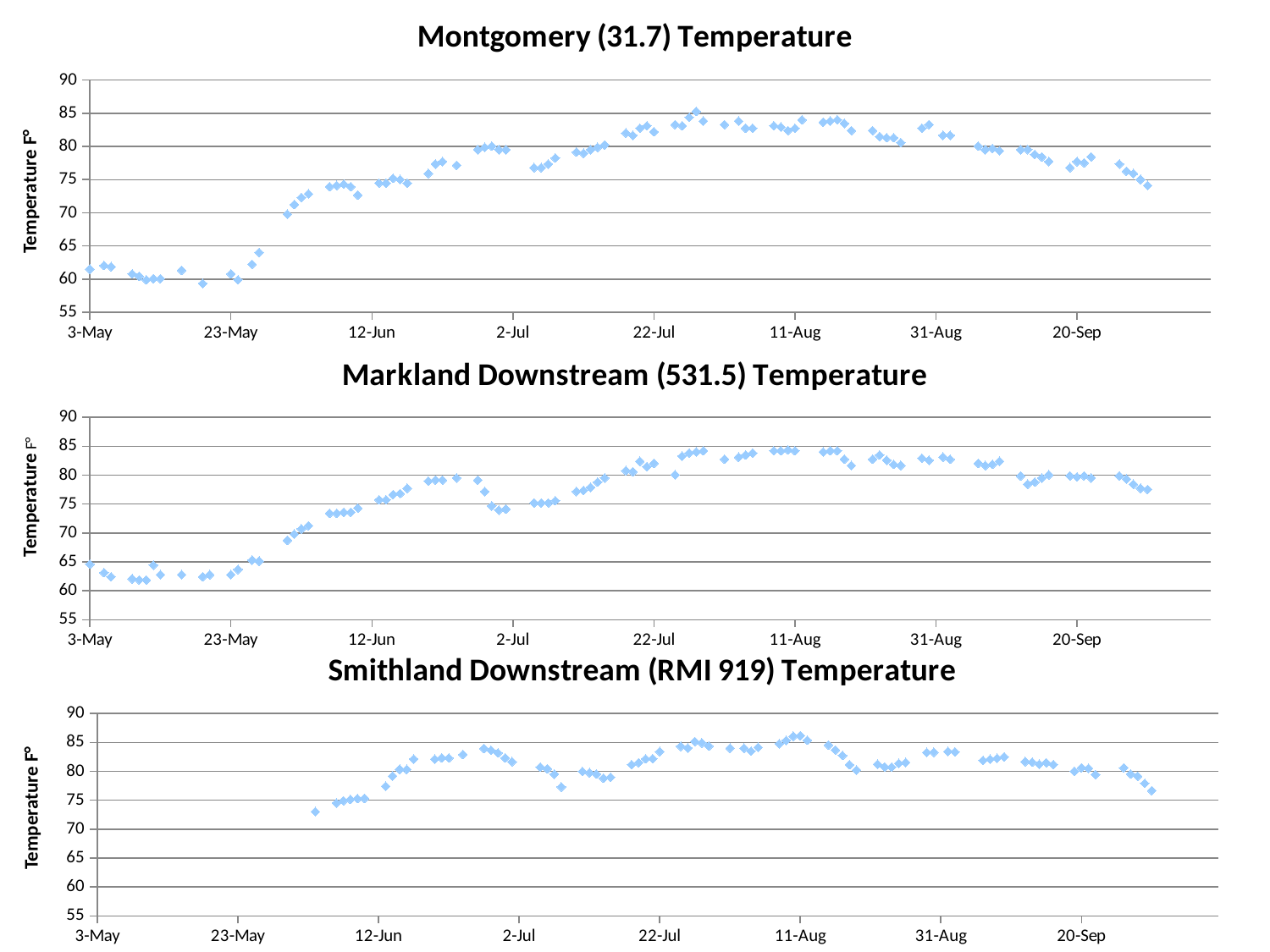

### Chart: Montgomery (31.7) Temperature

| Category | Montgomery (31.7) Dissolved Oxygen |
|---|---|
Temperature F°

### Chart: Markland Downstream (531.5) Temperature

| Category | Markland (531.5) Dissolved Oxygen |
|---|---|
Temperature F°

### Chart: Smithland Downstream (RMI 919) Temperature

| Category | Smithland (RMI 919) Temperature |
|---|---|
Temperature F°